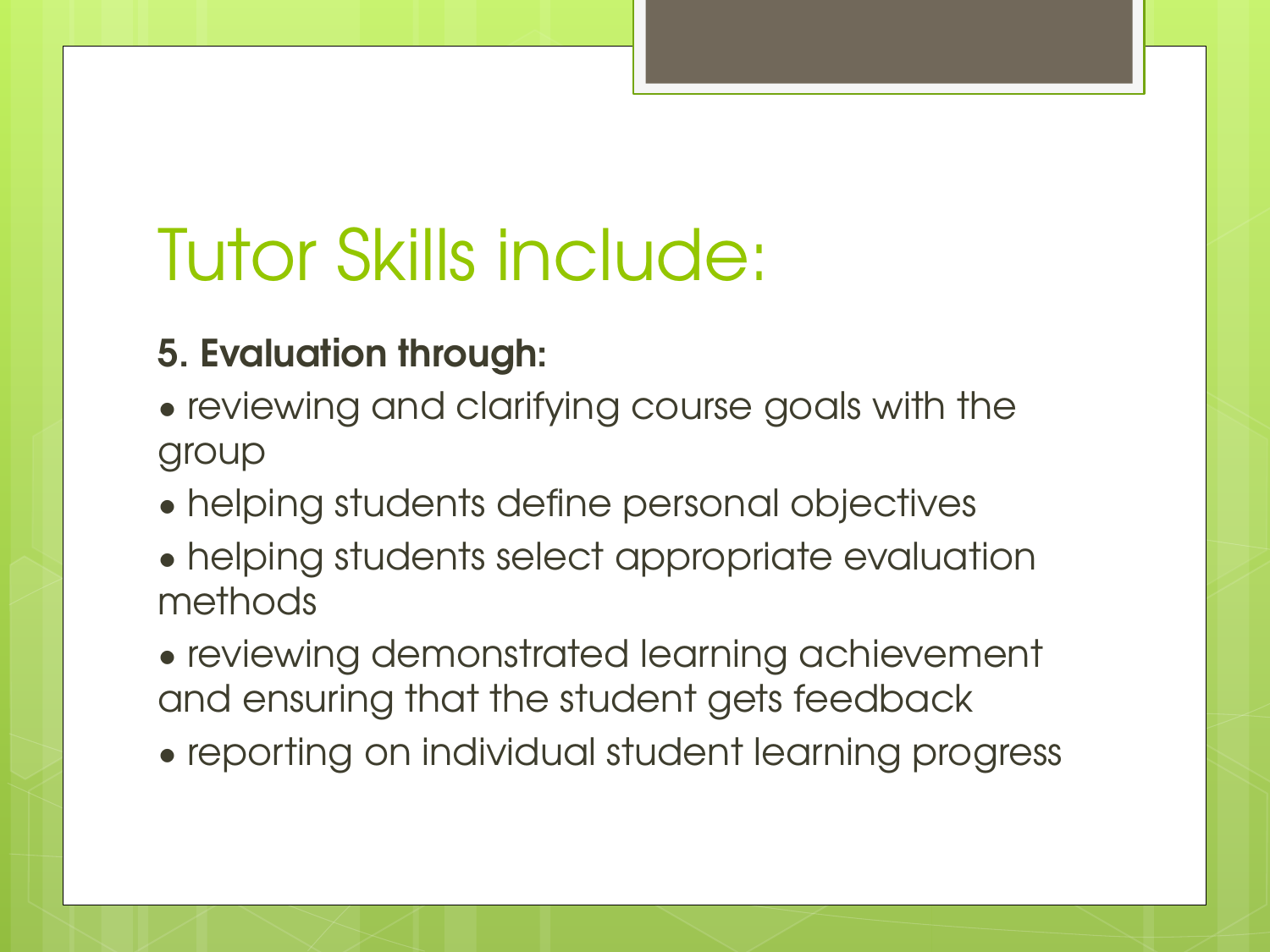

# Tutor Skills include:
5. Evaluation through:
• reviewing and clarifying course goals with the group
• helping students define personal objectives
• helping students select appropriate evaluation methods
• reviewing demonstrated learning achievement and ensuring that the student gets feedback
• reporting on individual student learning progress